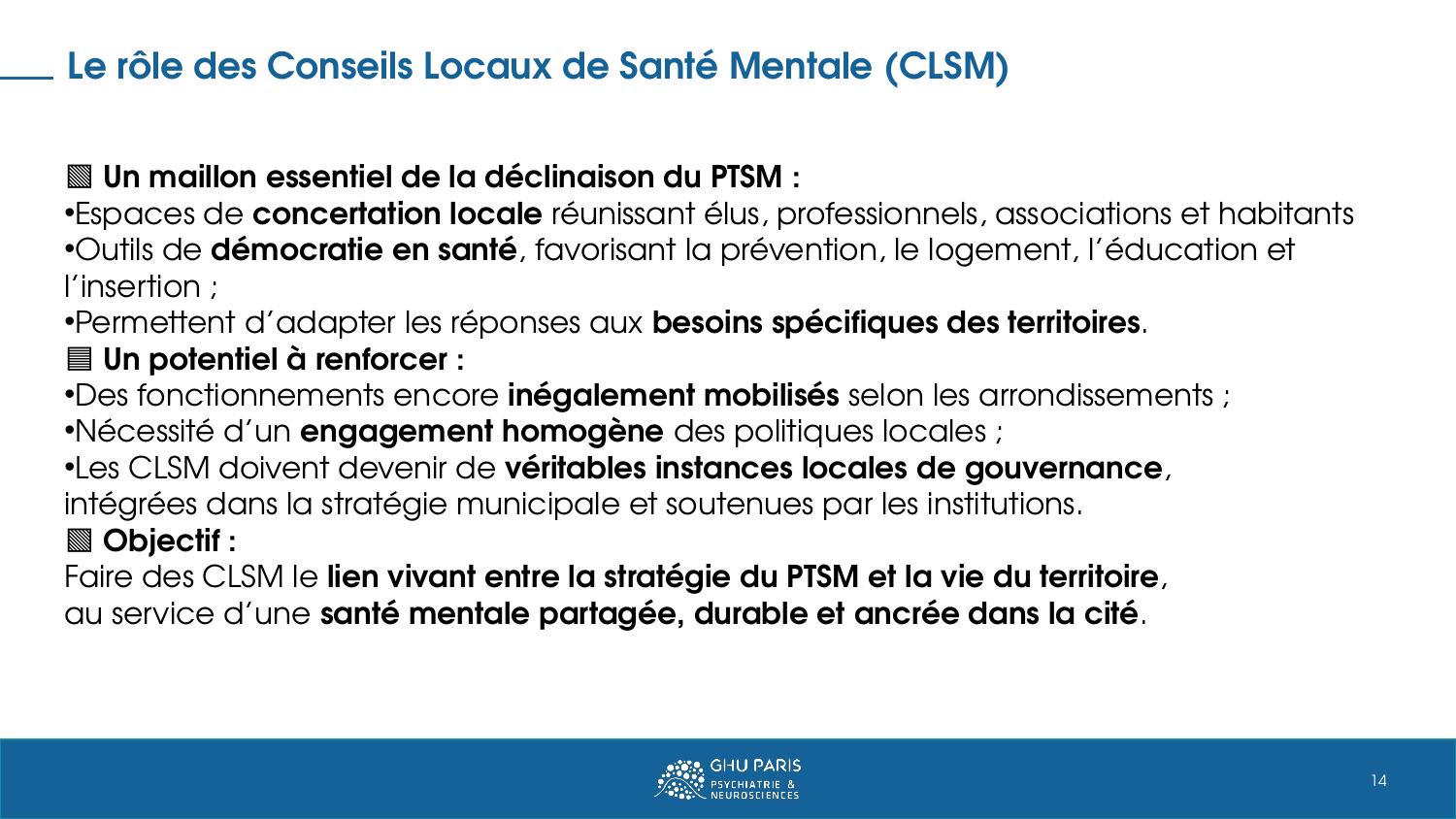

# Le rôle des Conseils Locaux de Santé Mentale (CLSM)
🟩 Un maillon essentiel de la déclinaison du PTSM :
Espaces de concertation locale réunissant élus, professionnels, associations et habitants
Outils de démocratie en santé, favorisant la prévention, le logement, l’éducation et l’insertion ;
Permettent d’adapter les réponses aux besoins spécifiques des territoires.
🟦 Un potentiel à renforcer :
Des fonctionnements encore inégalement mobilisés selon les arrondissements ;
Nécessité d’un engagement homogène des politiques locales ;
Les CLSM doivent devenir de véritables instances locales de gouvernance,
intégrées dans la stratégie municipale et soutenues par les institutions.
🟩 Objectif :
Faire des CLSM le lien vivant entre la stratégie du PTSM et la vie du territoire,
au service d’une santé mentale partagée, durable et ancrée dans la cité.
14